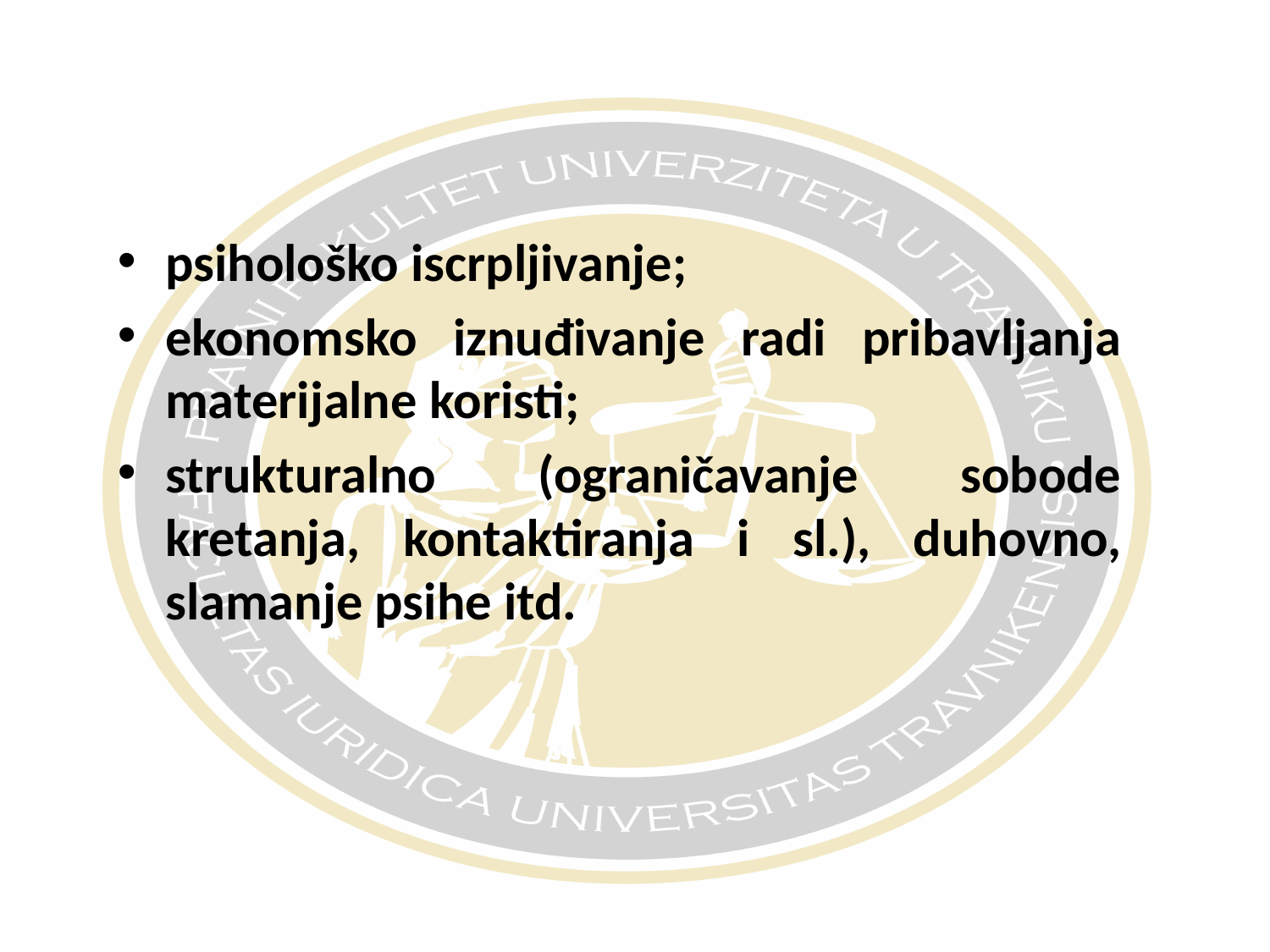

#
psihološko iscrpljivanje;
ekonomsko iznuđivanje radi pribavljanja materijalne koristi;
strukturalno (ograničavanje sobode kretanja, kontaktiranja i sl.), duhovno, slamanje psihe itd.